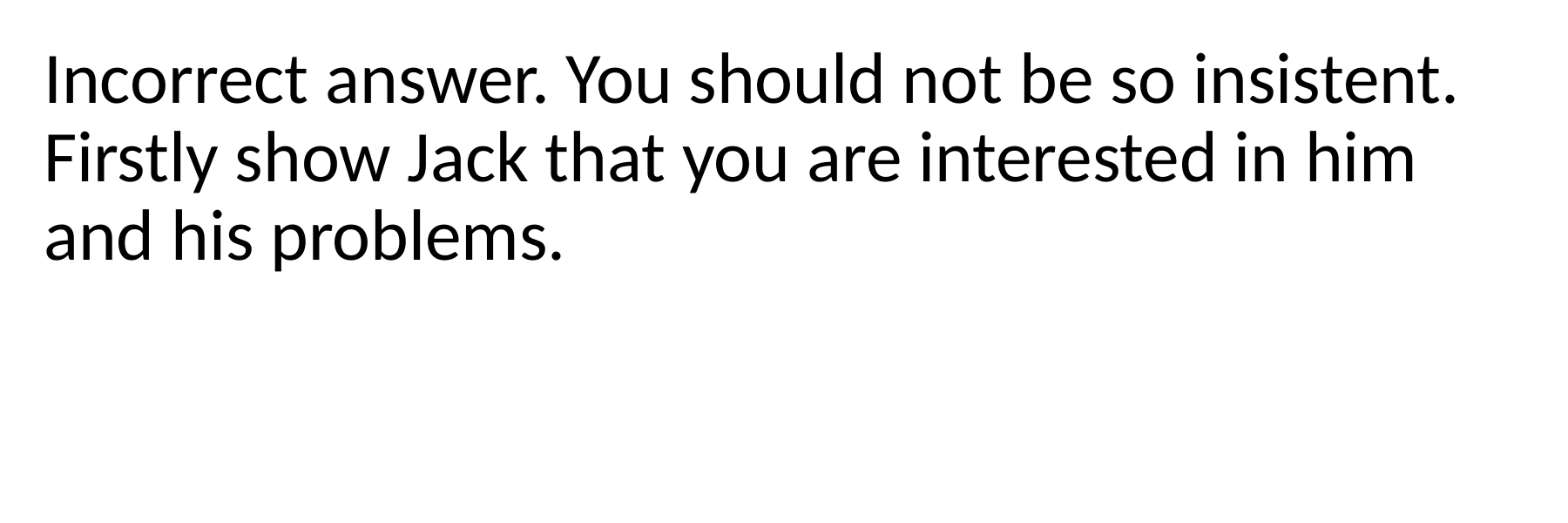

Incorrect answer. You should not be so insistent. Firstly show Jack that you are interested in him and his problems.